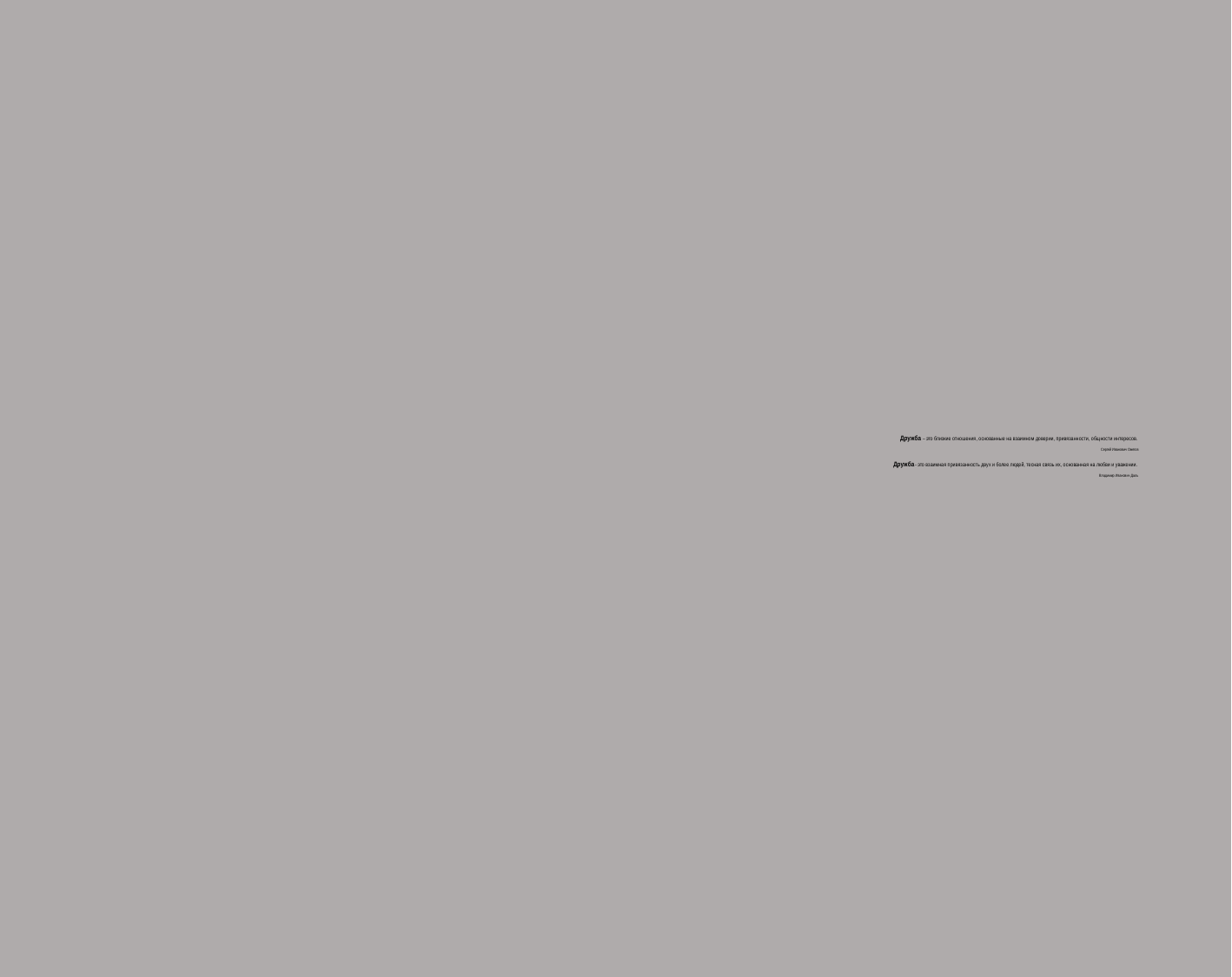

Дружба – это близкие отношения, основанные на взаимном доверии, привязанности, общности интересов.
Сергей Иванович Ожегов
Дружба – это взаимная привязанность двух и более людей, тесная связь их, основанная на любви и уважении.
Владимир Иванович Даль